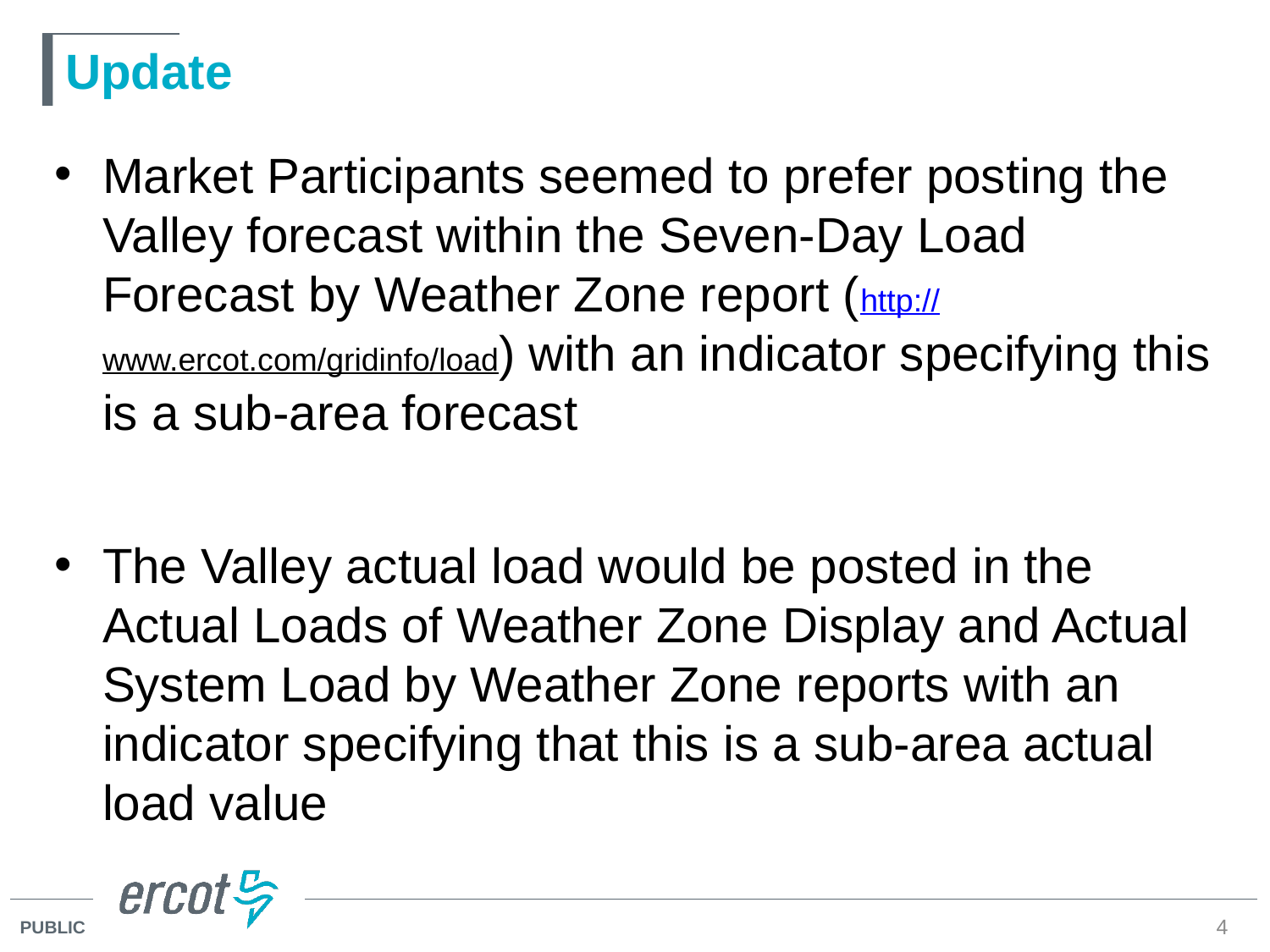

# Update
Market Participants seemed to prefer posting the Valley forecast within the Seven-Day Load Forecast by Weather Zone report (http://www.ercot.com/gridinfo/load) with an indicator specifying this is a sub-area forecast

The Valley actual load would be posted in the Actual Loads of Weather Zone Display and Actual System Load by Weather Zone reports with an indicator specifying that this is a sub-area actual load value

4